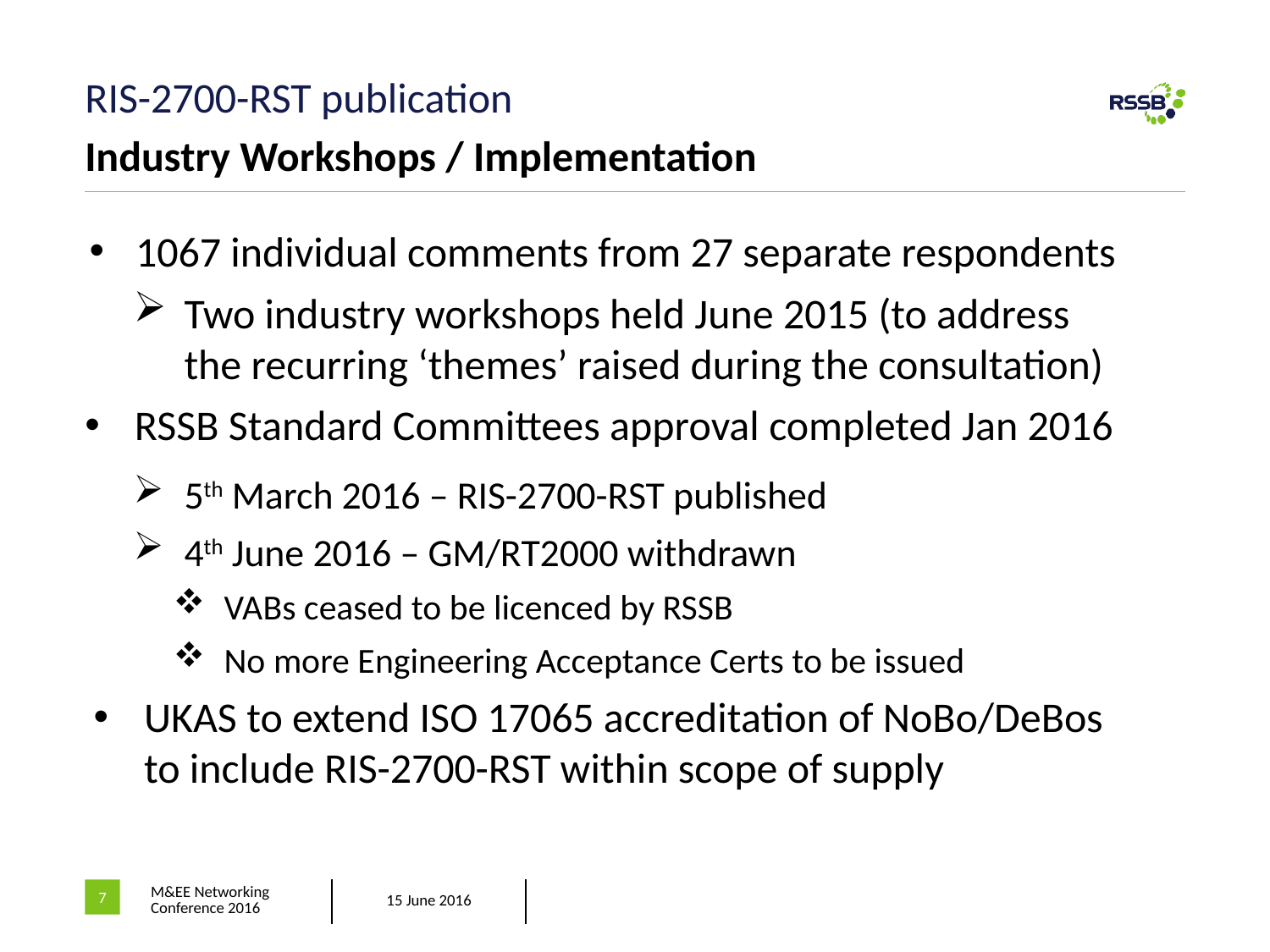

# RIS-2700-RST publication
Industry Workshops / Implementation
1067 individual comments from 27 separate respondents
Two industry workshops held June 2015 (to address
the recurring ‘themes’ raised during the consultation)
RSSB Standard Committees approval completed Jan 2016
5th March 2016 – RIS-2700-RST published
4th June 2016 – GM/RT2000 withdrawn
VABs ceased to be licenced by RSSB
No more Engineering Acceptance Certs to be issued
UKAS to extend ISO 17065 accreditation of NoBo/DeBos
to include RIS-2700-RST within scope of supply

7